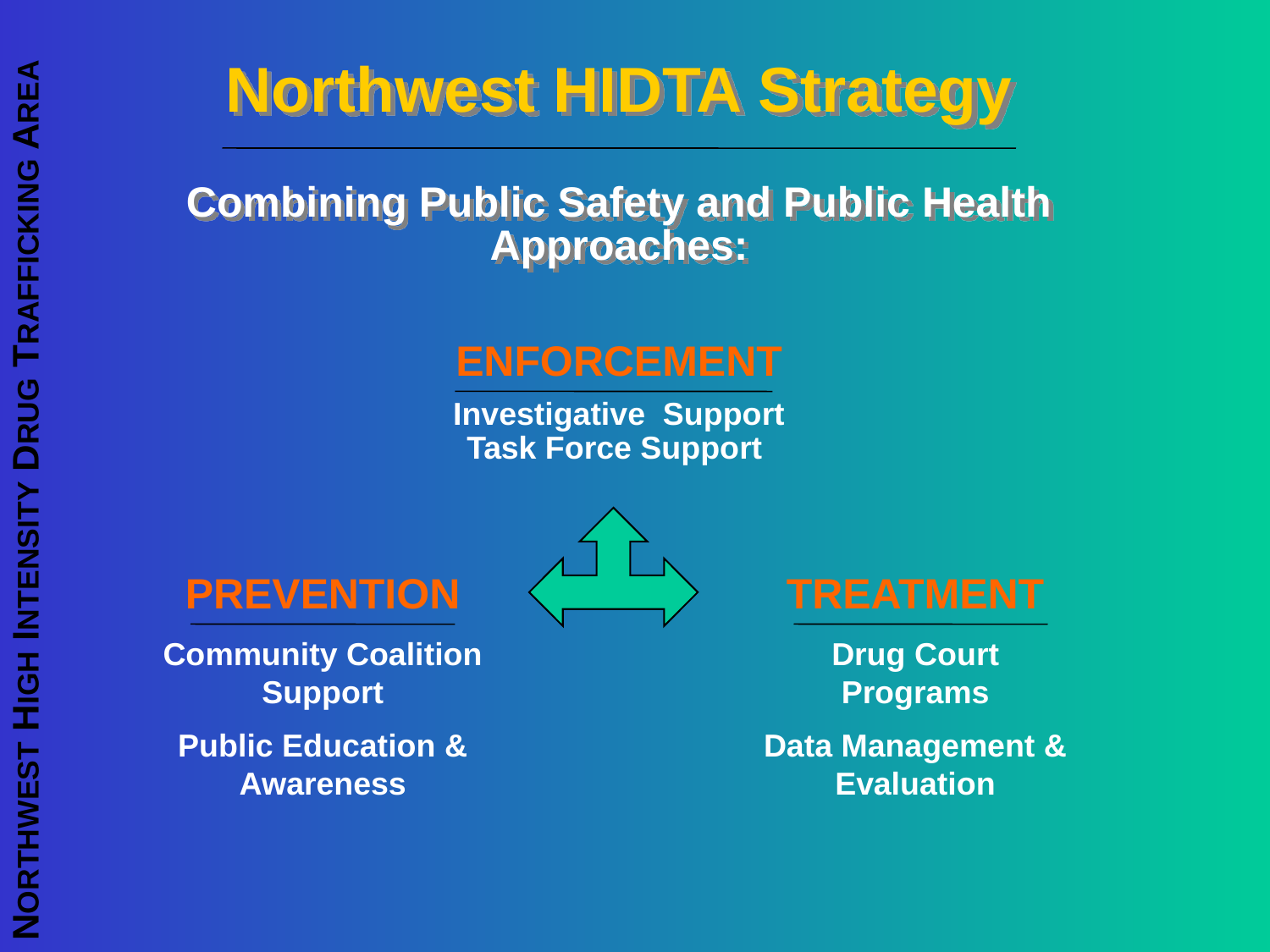

# Northwest HIDTA Strategy Combining Public Safety and Public Health Approaches:

ENFORCEMENT
Investigative  Support
Task Force Support

PREVENTION
Community Coalition Support
Public Education & Awareness
TREATMENT
Drug Court Programs
Data Management & Evaluation